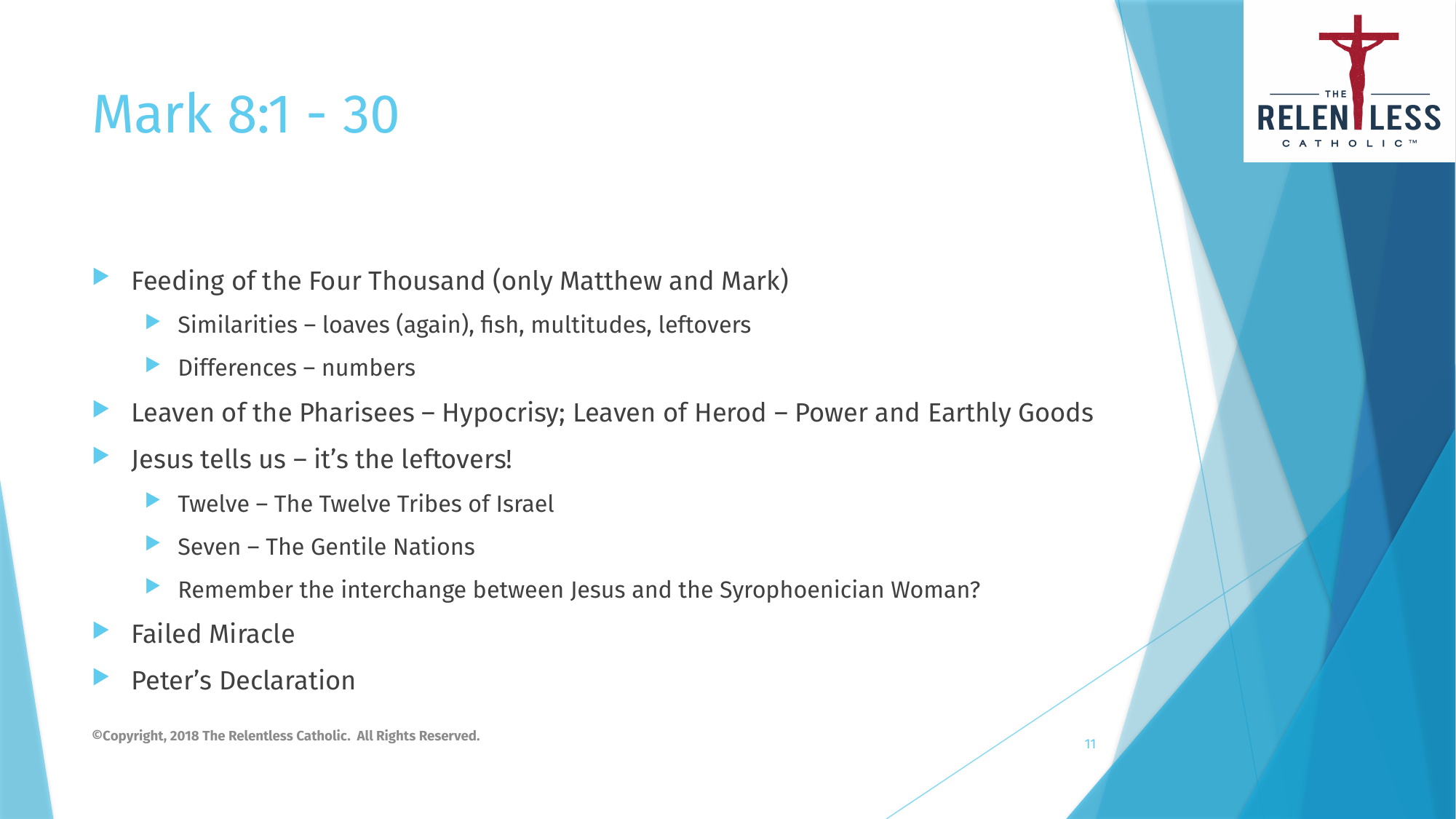

# Mark 8:1 - 30
Feeding of the Four Thousand (only Matthew and Mark)
Similarities – loaves (again), fish, multitudes, leftovers
Differences – numbers
Leaven of the Pharisees – Hypocrisy; Leaven of Herod – Power and Earthly Goods
Jesus tells us – it’s the leftovers!
Twelve – The Twelve Tribes of Israel
Seven – The Gentile Nations
Remember the interchange between Jesus and the Syrophoenician Woman?
Failed Miracle
Peter’s Declaration
©Copyright, 2018 The Relentless Catholic.  All Rights Reserved.

11